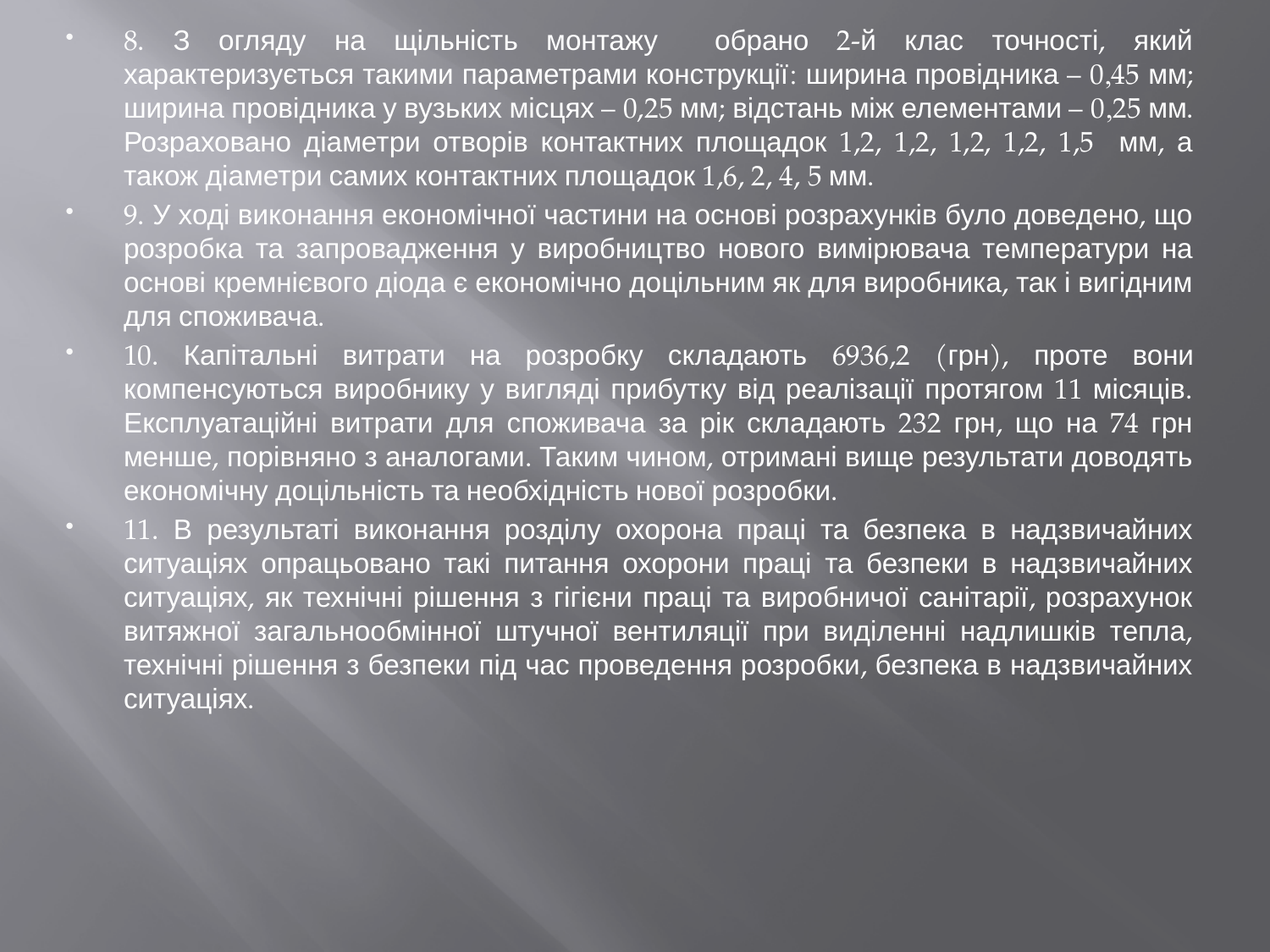

8. З огляду на щільність монтажу  обрано 2-й клас точності, який характеризується такими параметрами конструкції: ширина провідника – 0,45 мм; ширина провідника у вузьких місцях – 0,25 мм; відстань між елементами – 0,25 мм. Розраховано діаметри отворів контактних площадок 1,2, 1,2, 1,2, 1,2, 1,5  мм, а також діаметри самих контактних площадок 1,6, 2, 4, 5 мм.
9. У ході виконання економічної частини на основі розрахунків було доведено, що розробка та запровадження у виробництво нового вимірювача температури на основі кремнієвого діода є економічно доцільним як для виробника, так і вигідним для споживача.
10. Капітальні витрати на розробку складають 6936,2 (грн), проте вони компенсуються виробнику у вигляді прибутку від реалізації протягом 11 місяців. Експлуатаційні витрати для споживача за рік складають 232 грн, що на 74 грн менше, порівняно з аналогами. Таким чином, отримані вище результати доводять економічну доцільність та необхідність нової розробки.
11. В результаті виконання розділу охорона праці та безпека в надзвичайних ситуаціях опрацьовано такі питання охорони праці та безпеки в надзвичайних ситуаціях, як технічні рішення з гігієни праці та виробничої санітарії, розрахунок витяжної загальнообмінної штучної вентиляції при виділенні надлишків тепла, технічні рішення з безпеки під час проведення розробки, безпека в надзвичайних ситуаціях.